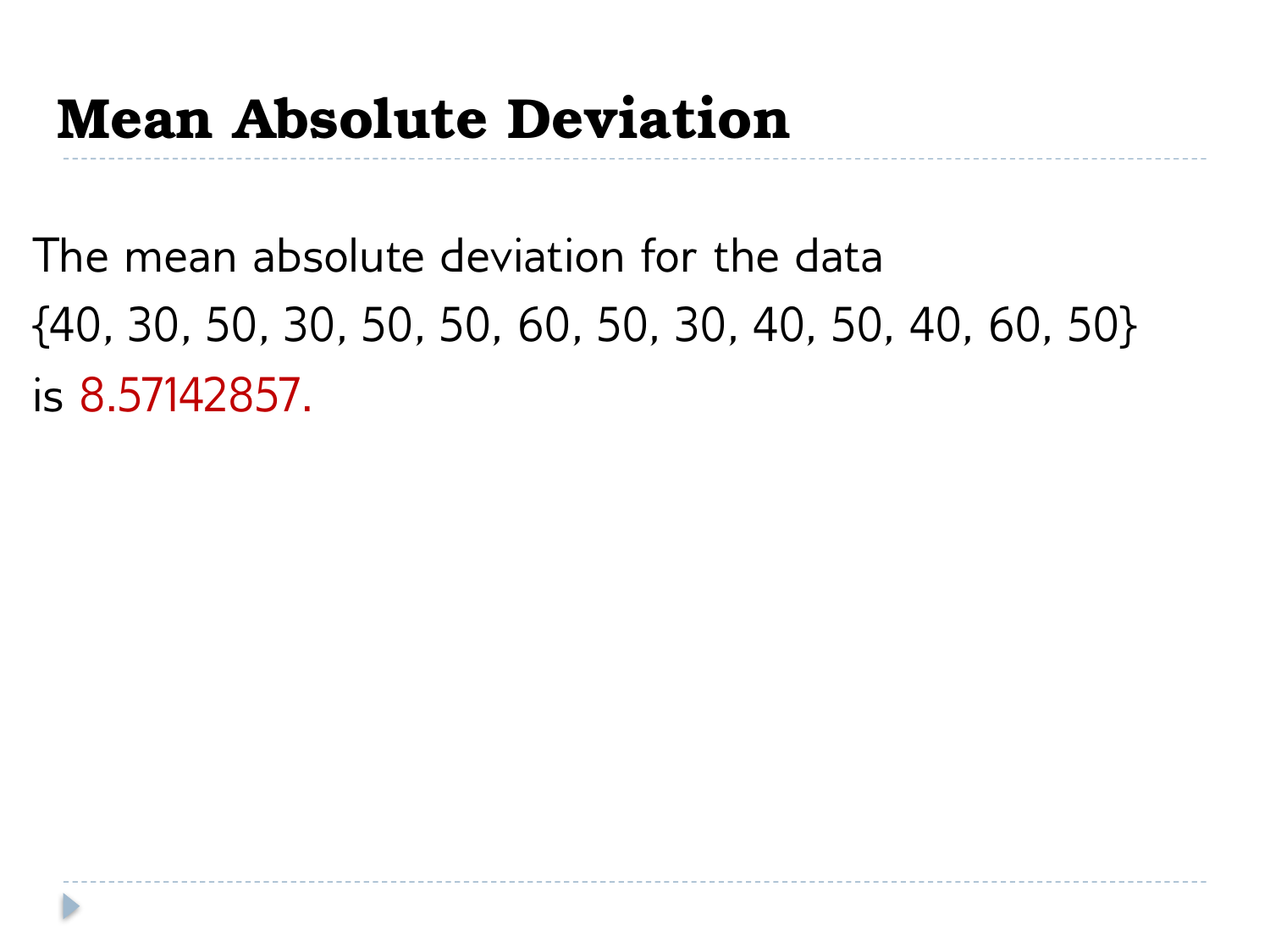

# Mean Absolute Deviation
The mean absolute deviation for the data
{40, 30, 50, 30, 50, 50, 60, 50, 30, 40, 50, 40, 60, 50}
is 8.57142857.